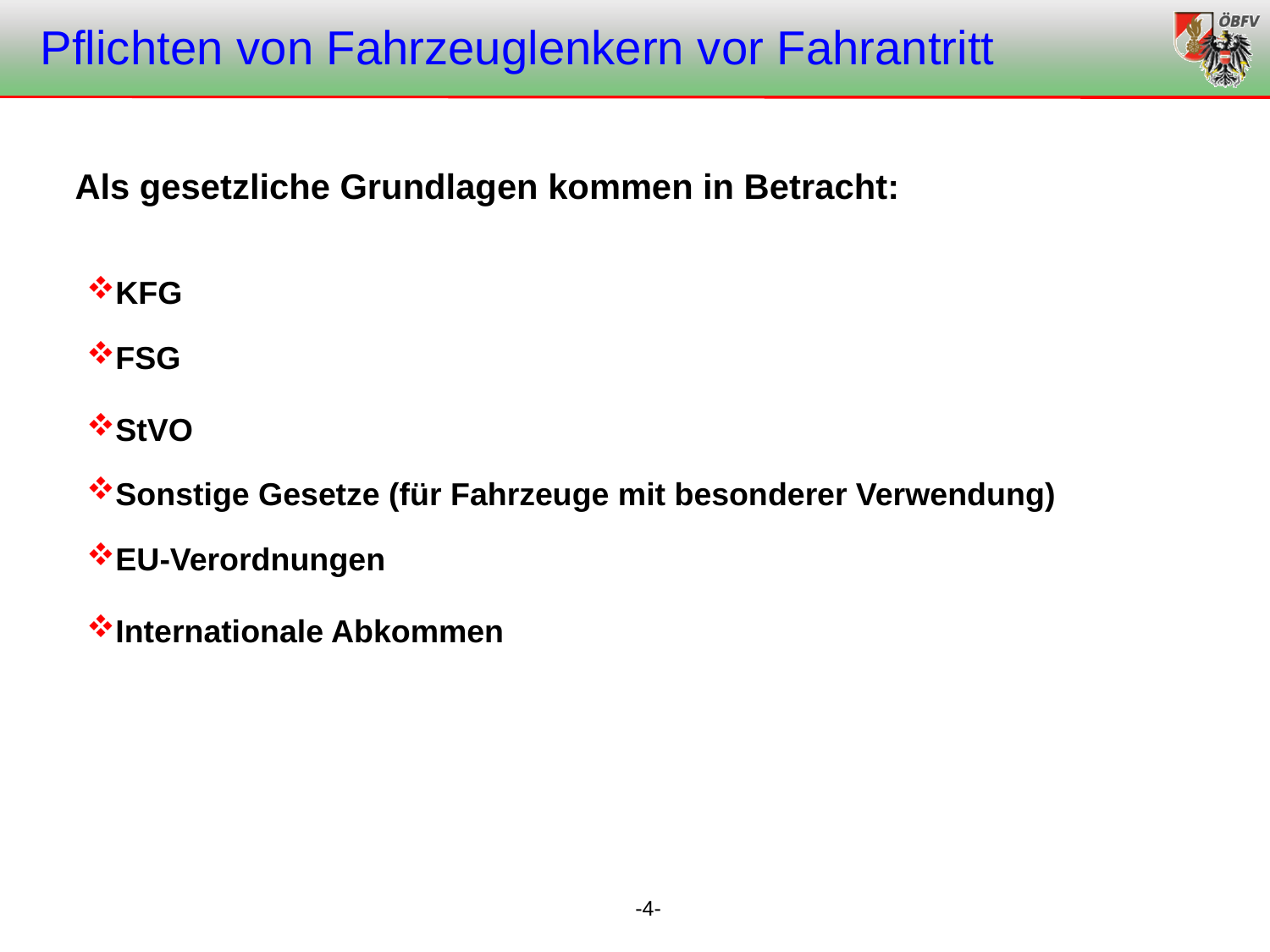

Pflichten von Fahrzeuglenkern vor Fahrantritt
Als gesetzliche Grundlagen kommen in Betracht:
KFG
FSG
StVO
Sonstige Gesetze (für Fahrzeuge mit besonderer Verwendung)
EU-Verordnungen
Internationale Abkommen
-4-